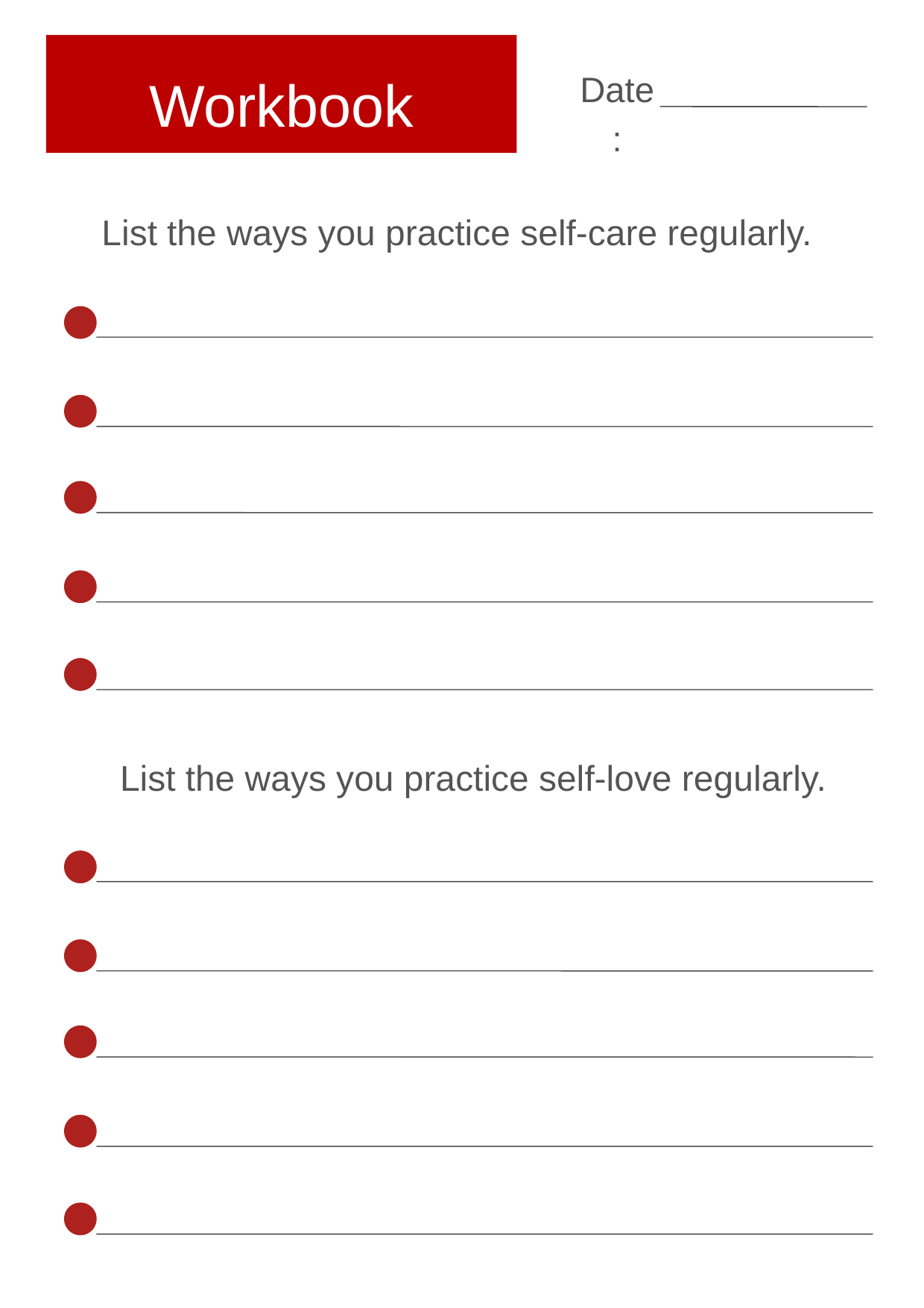

Workbook
Date:

List the ways you practice self-care regularly.

List the ways you practice self-love regularly.